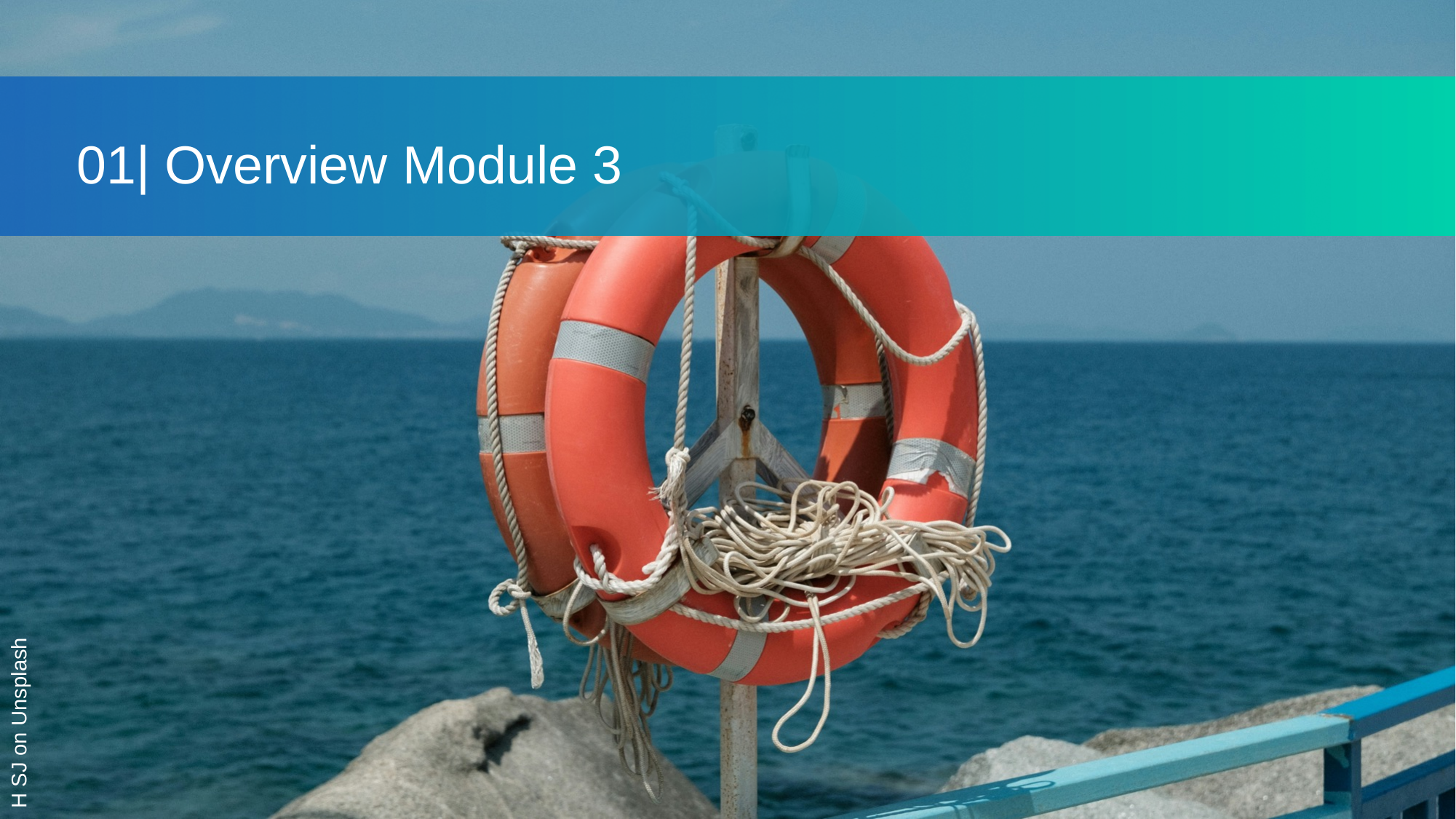

01| Overview Module 3
H SJ on Unsplash